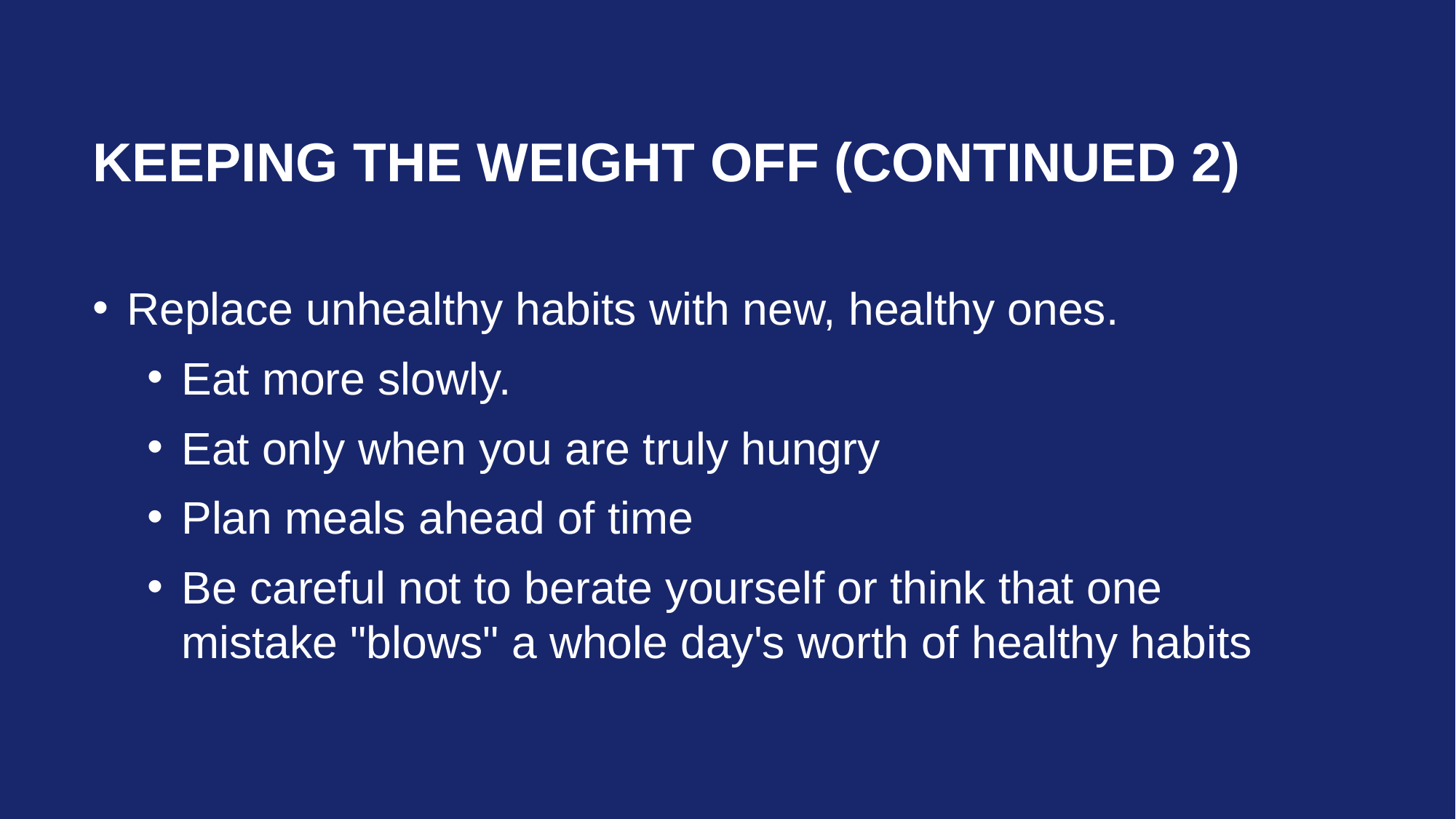

# Keeping the Weight Off (continued 2)
Replace unhealthy habits with new, healthy ones.
Eat more slowly.
Eat only when you are truly hungry
Plan meals ahead of time
Be careful not to berate yourself or think that one mistake "blows" a whole day's worth of healthy habits